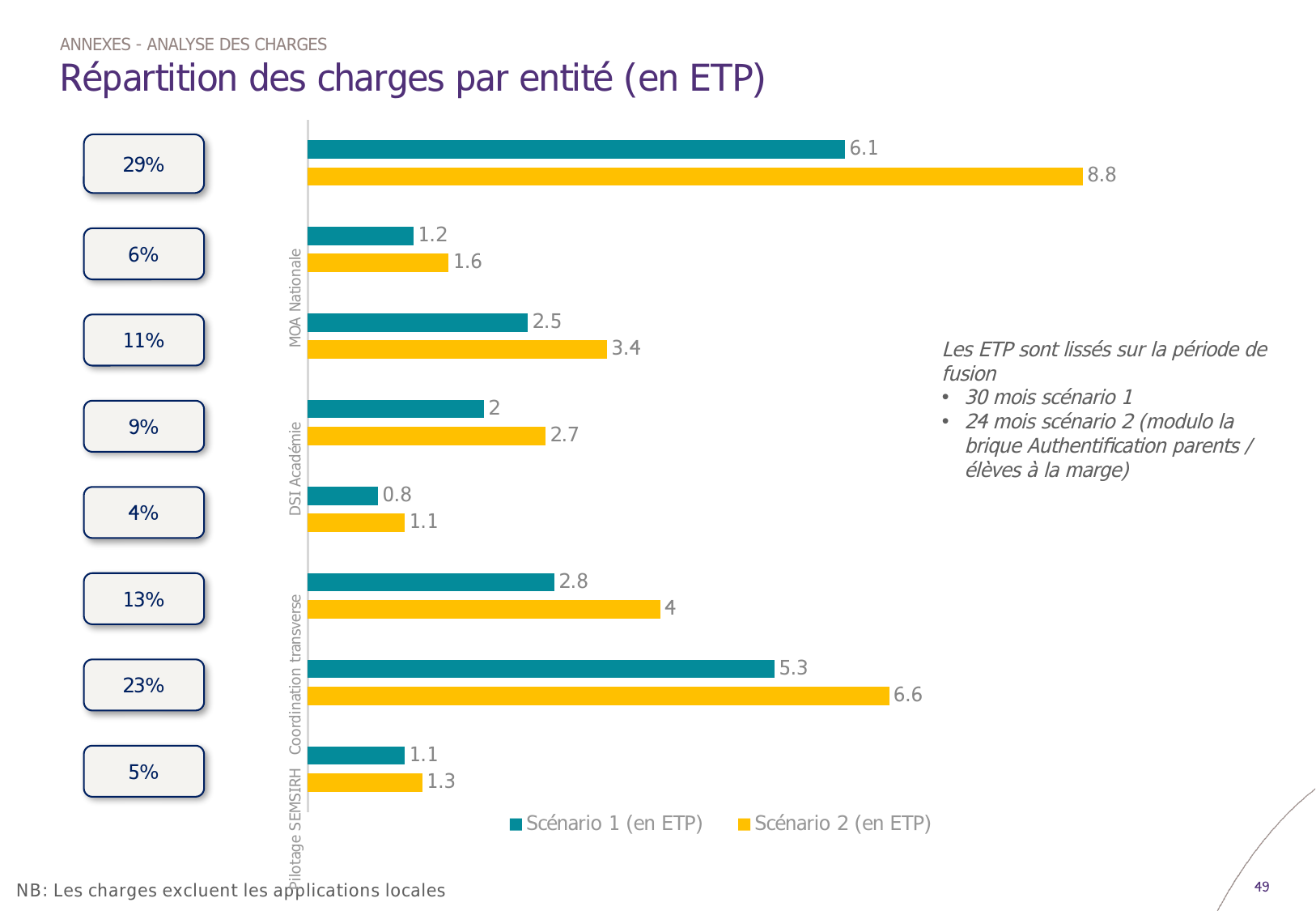

ANNEXES - Analyse des charges
# Répartition des charges par entité (en ETP)

### Chart

| Category | Scénario 2 (en ETP) | Scénario 1 (en ETP) |
|---|---|---|
| Pilotage SEMSIRH | 1.3 | 1.1 |
| SEMSIRH | 6.6 | 5.3 |
| Coordination transverse | 4.0 | 2.8 |
| CPN | 1.1 | 0.8 |
| DSI Académie | 2.7 | 2.0 |
| MOA Académie | 3.4 | 2.5 |
| MOA Nationale | 1.6 | 1.2 |
| Missions nationales | 8.8 | 6.1 |
29%
6%
11%
Les ETP sont lissés sur la période de fusion
30 mois scénario 1
24 mois scénario 2 (modulo la brique Authentification parents / élèves à la marge)
9%
4%
13%
23%
5%
NB: Les charges excluent les applications locales